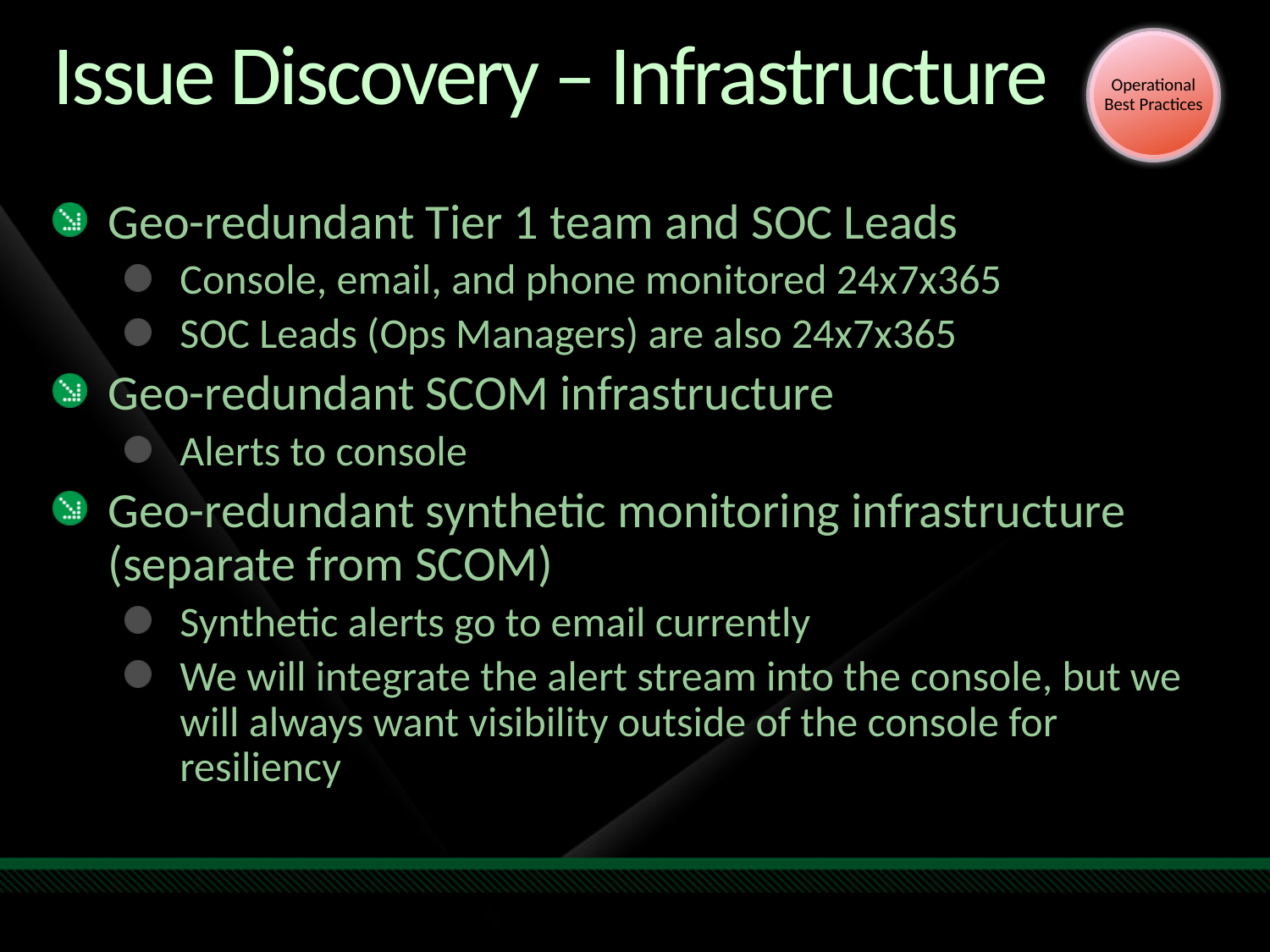

Operational
Best Practices
# Issue Discovery – Infrastructure
Geo-redundant Tier 1 team and SOC Leads
Console, email, and phone monitored 24x7x365
SOC Leads (Ops Managers) are also 24x7x365
Geo-redundant SCOM infrastructure
Alerts to console
Geo-redundant synthetic monitoring infrastructure (separate from SCOM)
Synthetic alerts go to email currently
We will integrate the alert stream into the console, but we will always want visibility outside of the console for resiliency